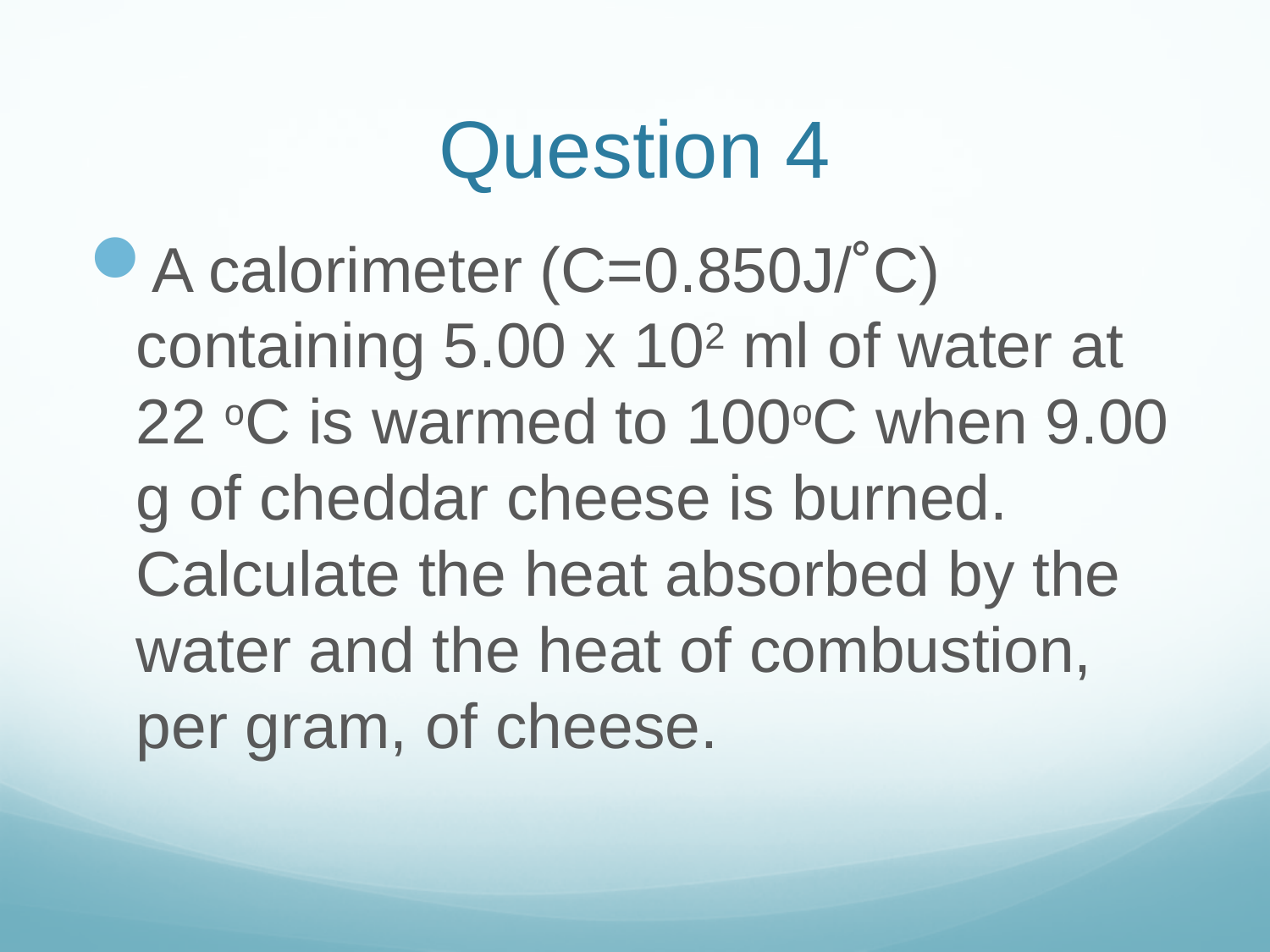

# Question 4
A calorimeter (C=0.850J/˚C) containing 5.00 x 102 ml of water at 22 oC is warmed to 100oC when 9.00 g of cheddar cheese is burned.  Calculate the heat absorbed by the water and the heat of combustion, per gram, of cheese.